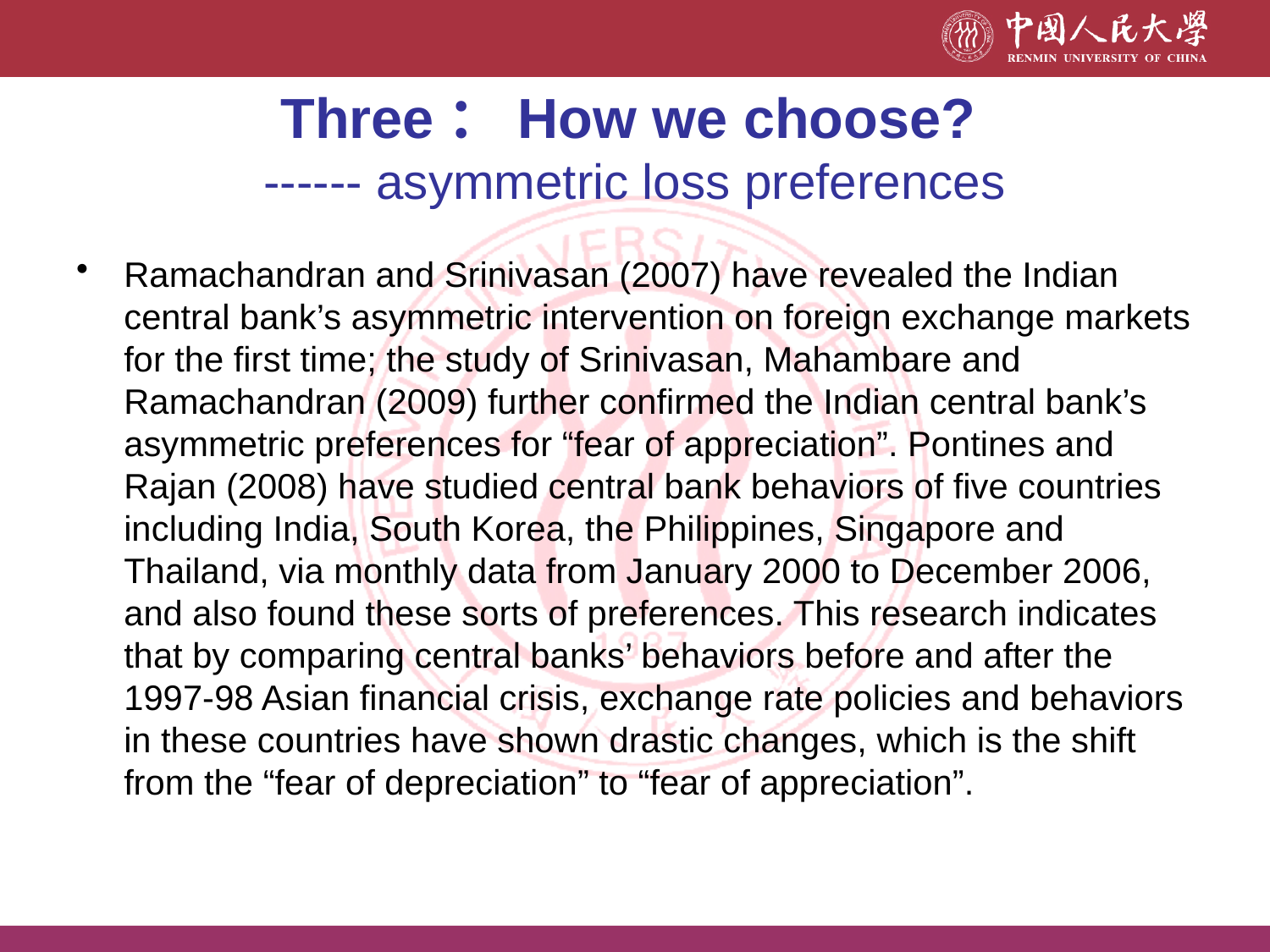

# Three：How we choose? ------ asymmetric loss preferences

Ramachandran and Srinivasan (2007) have revealed the Indian central bank’s asymmetric intervention on foreign exchange markets for the first time; the study of Srinivasan, Mahambare and Ramachandran (2009) further confirmed the Indian central bank’s asymmetric preferences for “fear of appreciation”. Pontines and Rajan (2008) have studied central bank behaviors of five countries including India, South Korea, the Philippines, Singapore and Thailand, via monthly data from January 2000 to December 2006, and also found these sorts of preferences. This research indicates that by comparing central banks’ behaviors before and after the 1997-98 Asian financial crisis, exchange rate policies and behaviors in these countries have shown drastic changes, which is the shift from the “fear of depreciation” to “fear of appreciation”.